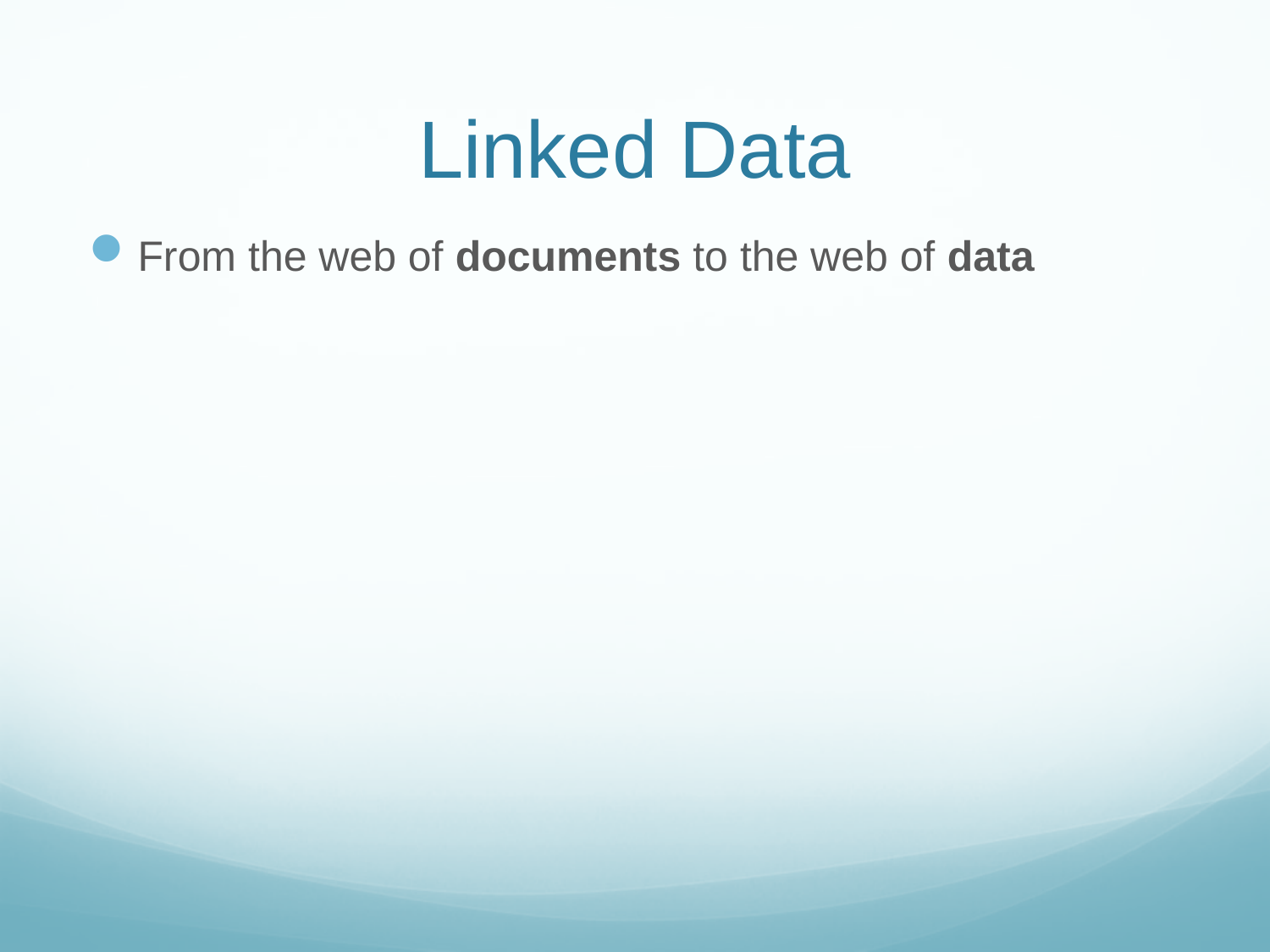

# Linked Data
From the web of documents to the web of data